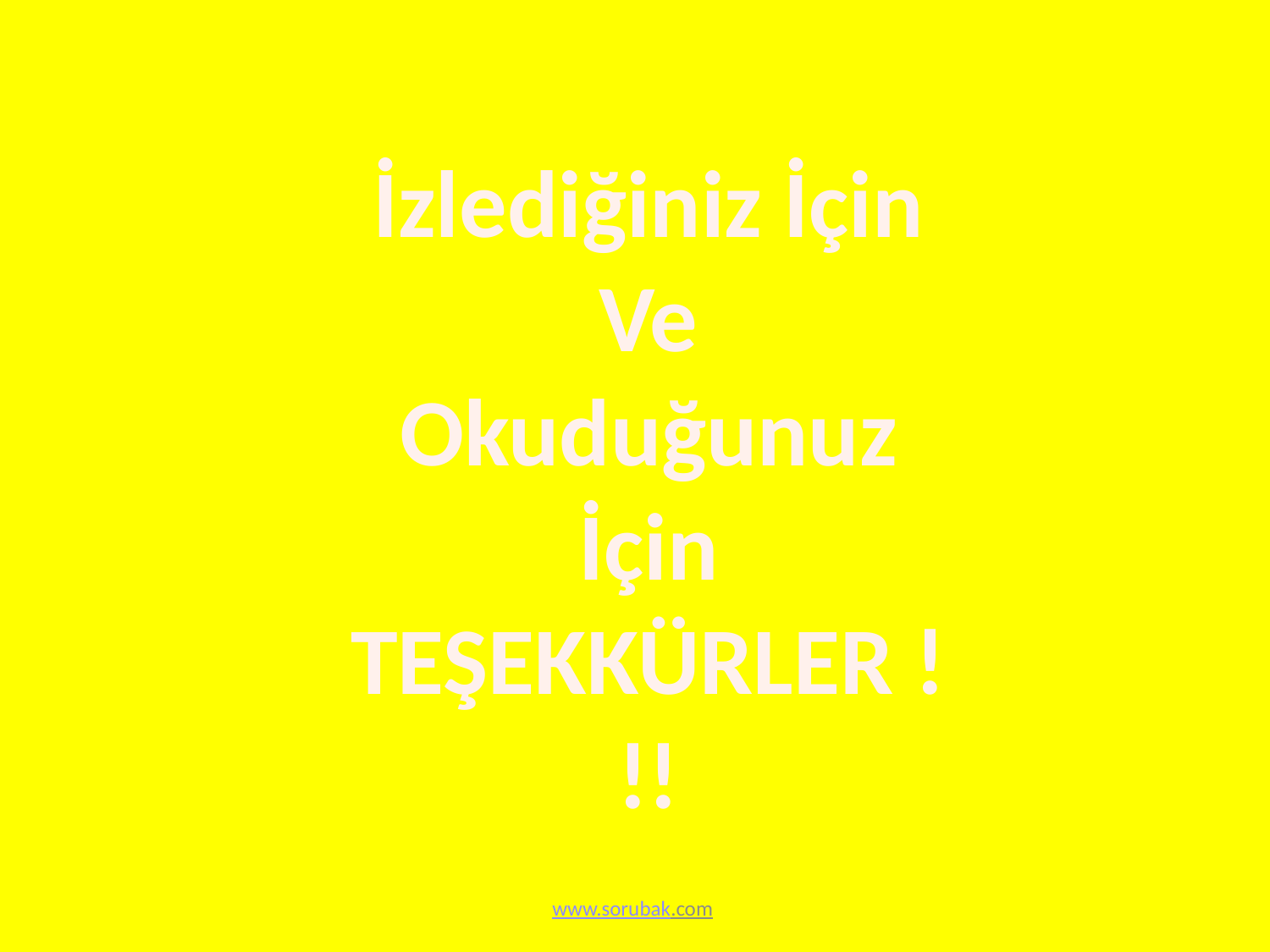

İzlediğiniz İçin Ve Okuduğunuz İçin TEŞEKKÜRLER !!!
www.sorubak.com